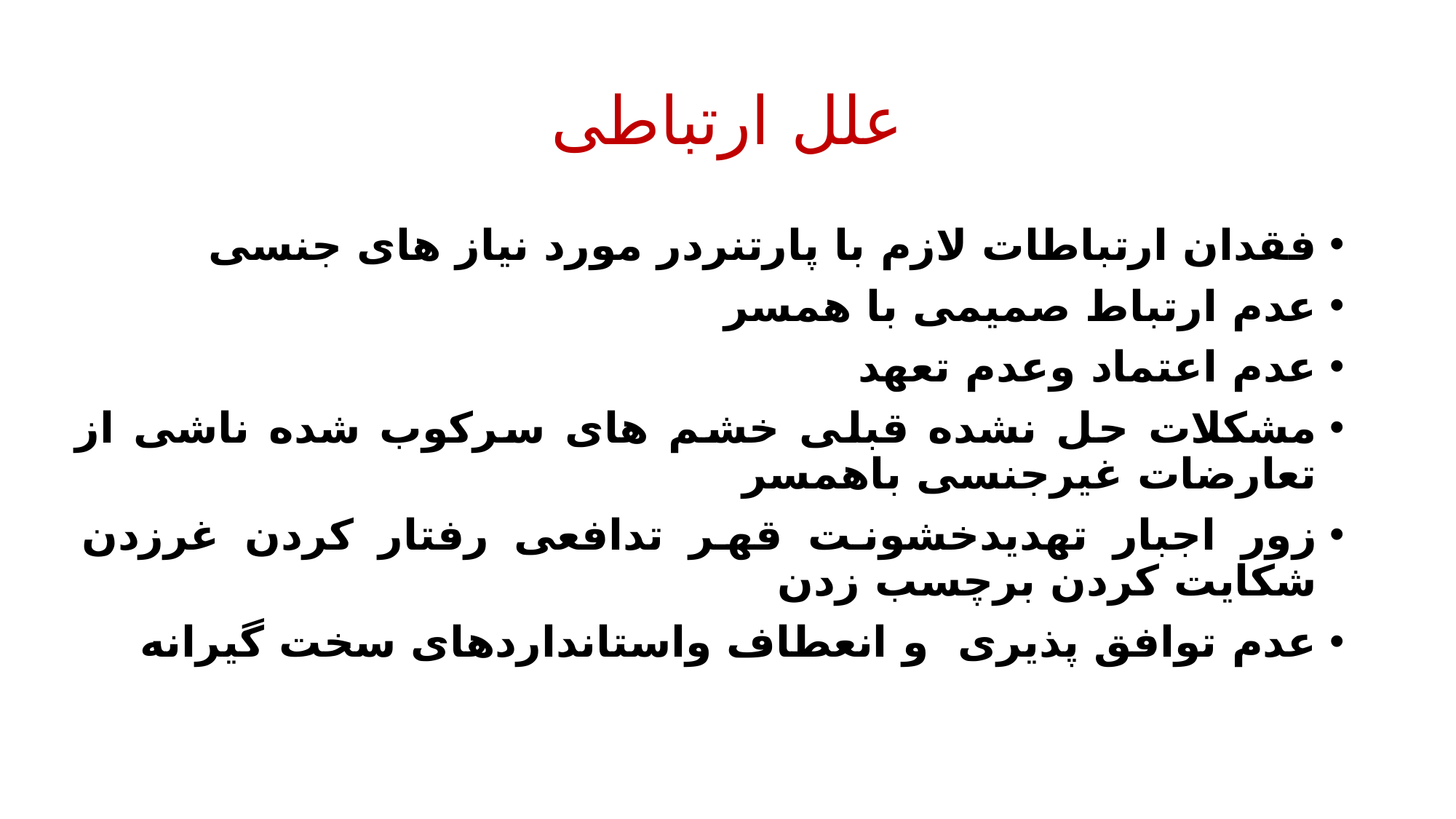

# علل ارتباطی
فقدان ارتباطات لازم با پارتنردر مورد نیاز های جنسی
عدم ارتباط صمیمی با همسر
عدم اعتماد وعدم تعهد
مشکلات حل نشده قبلی خشم های سرکوب شده ناشی از تعارضات غیرجنسی باهمسر
زور اجبار تهدیدخشونت قهر تدافعی رفتار کردن غرزدن شکایت کردن برچسب زدن
عدم توافق پذیری  و انعطاف واستانداردهای سخت گیرانه